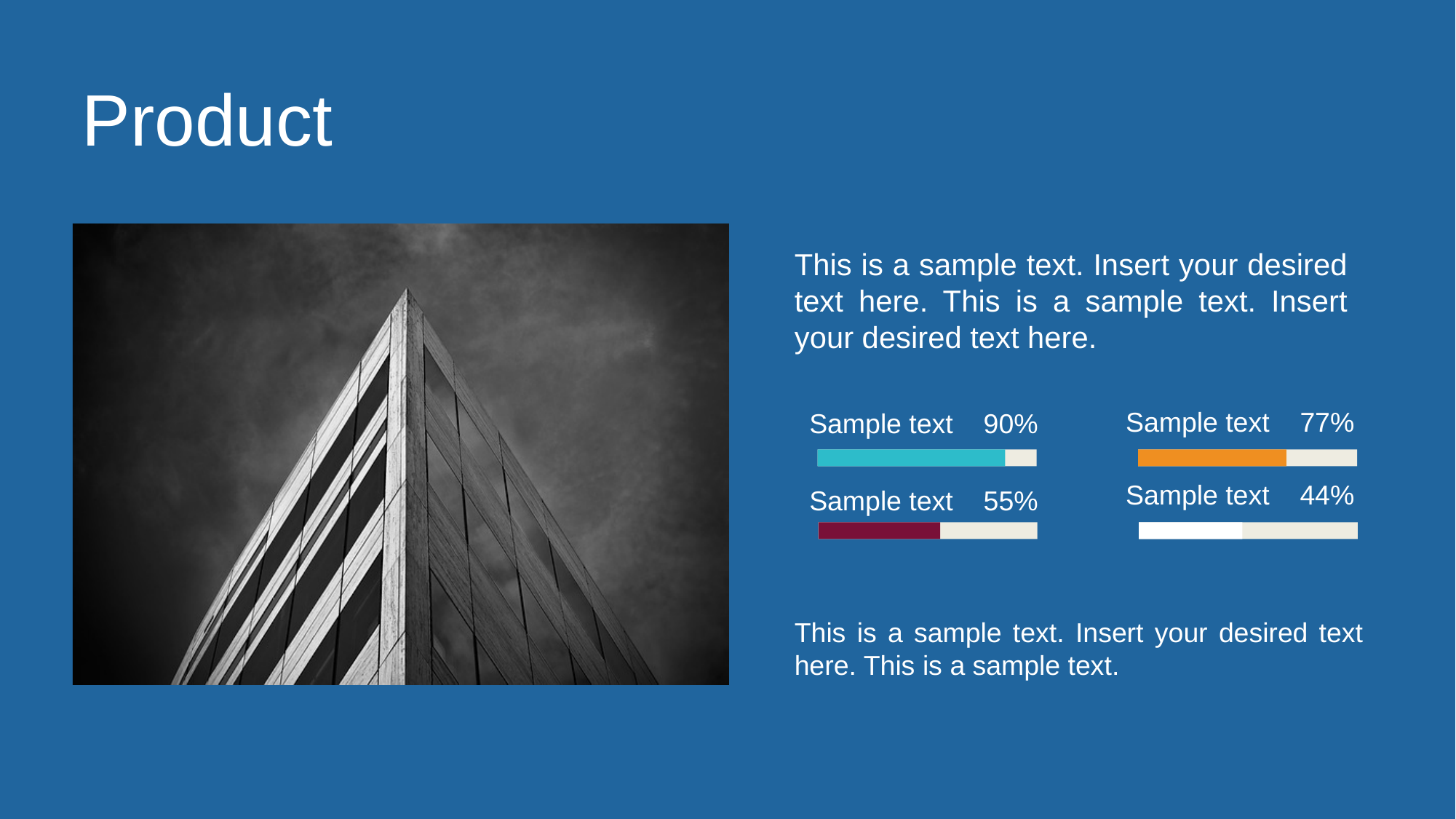

Product

This is a sample text. Insert your desired text here. This is a sample text. Insert your desired text here.
Sample text    77%
Sample text    90%

Sample text    44%
Sample text    55%

This is a sample text. Insert your desired text here. This is a sample text.